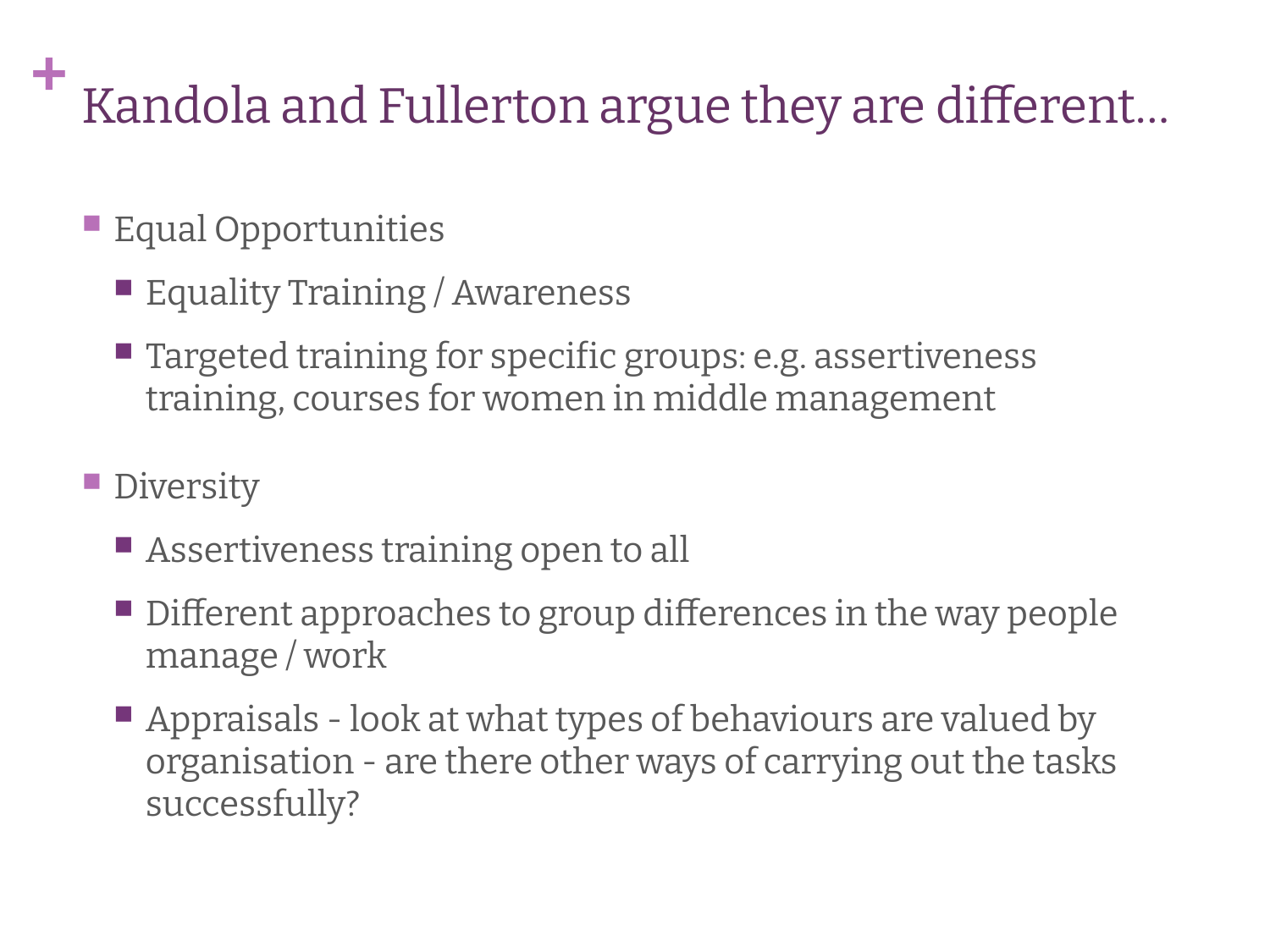

# Kandola and Fullerton argue they are different…
Equal Opportunities
Equality Training / Awareness
Targeted training for specific groups: e.g. assertiveness training, courses for women in middle management
Diversity
Assertiveness training open to all
Different approaches to group differences in the way people manage / work
Appraisals - look at what types of behaviours are valued by organisation - are there other ways of carrying out the tasks successfully?